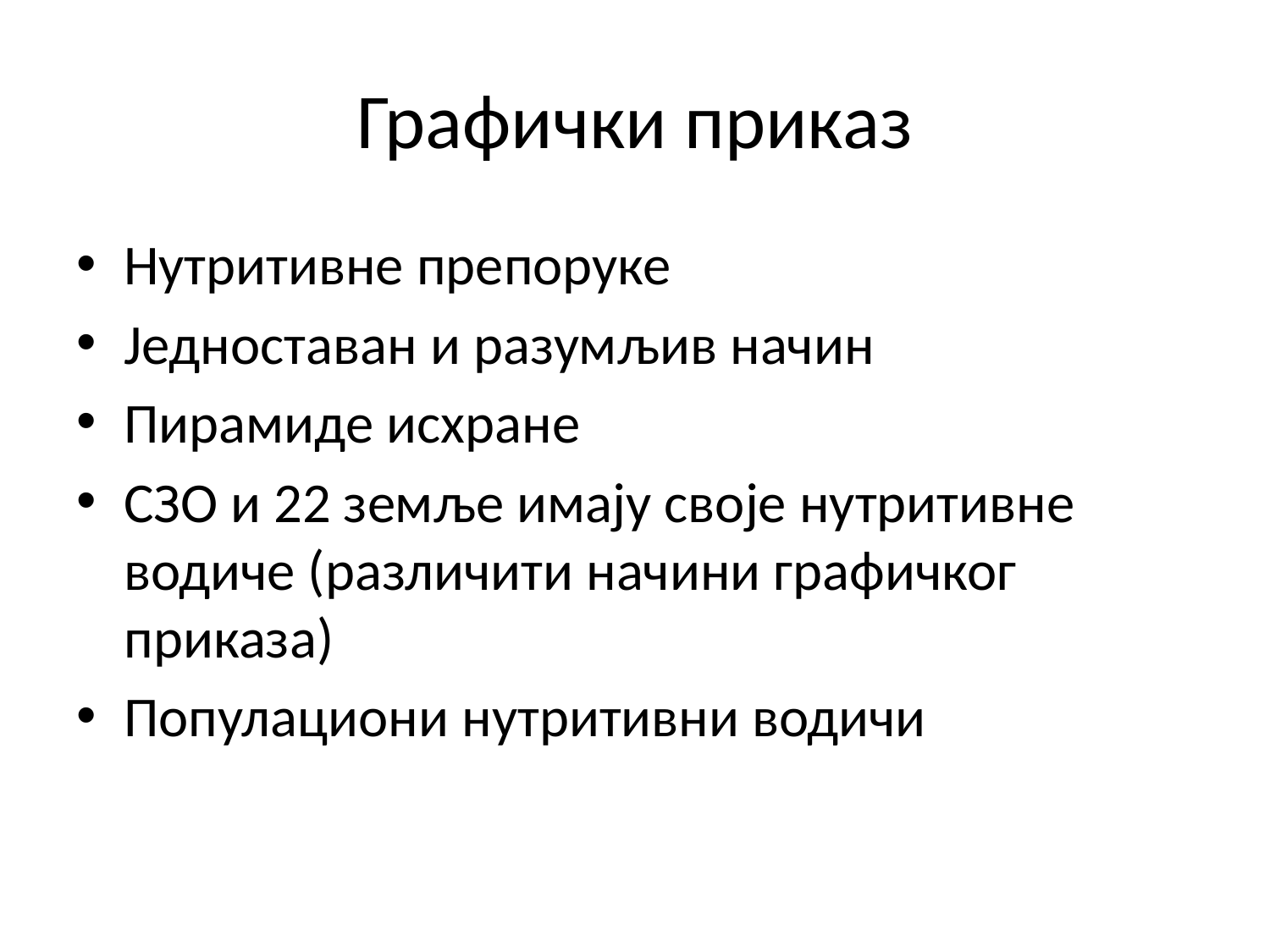

# Графички приказ
Нутритивне препоруке
Једноставан и разумљив начин
Пирамиде исхране
СЗО и 22 земље имају своје нутритивне водиче (различити начини графичког приказа)
Популациони нутритивни водичи